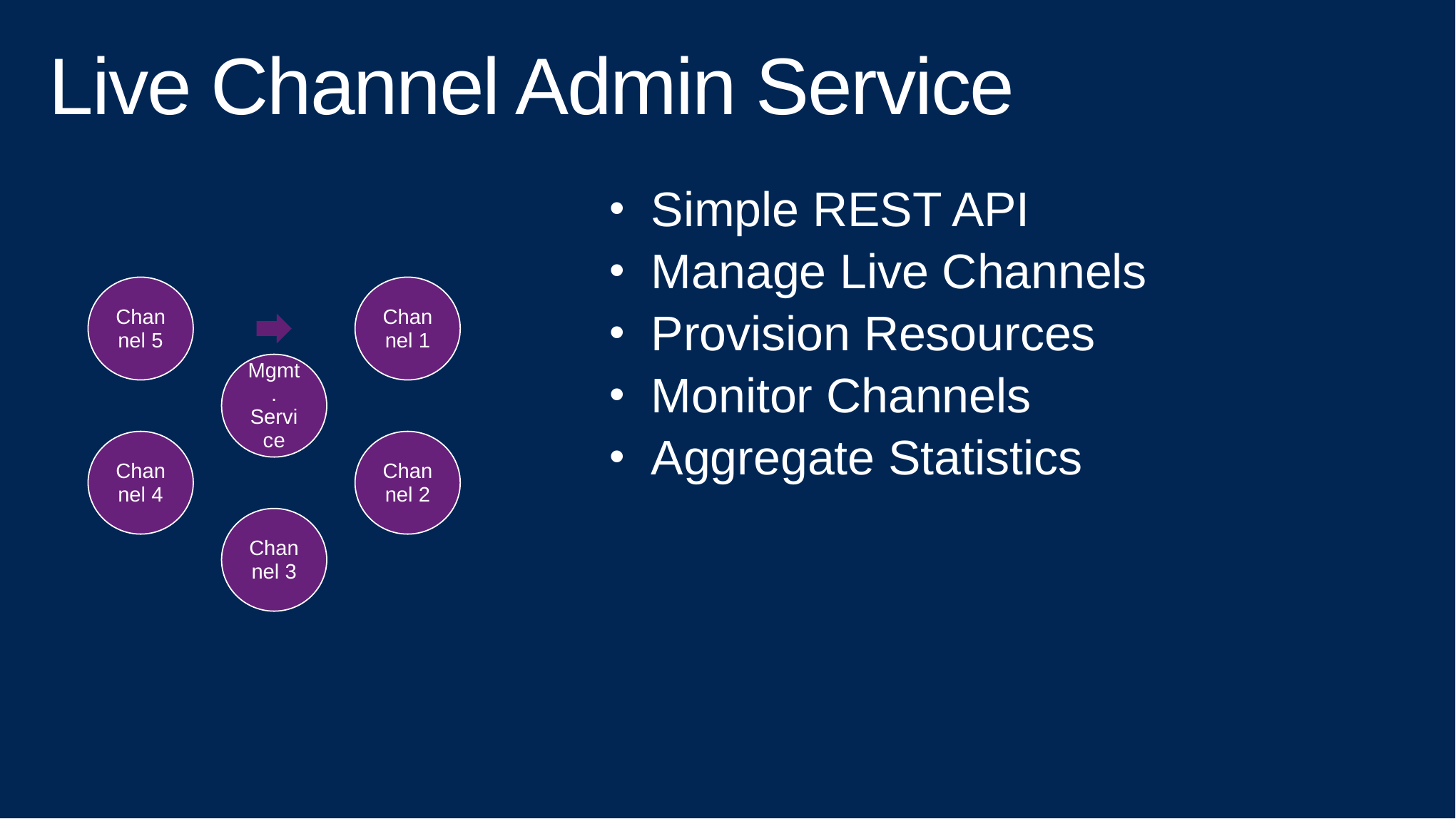

# Live Channel Admin Service
Simple REST API
Manage Live Channels
Provision Resources
Monitor Channels
Aggregate Statistics
Mgmt.
Service
Channel 1
Channel 2
Channel 4
Channel 5
Channel 3